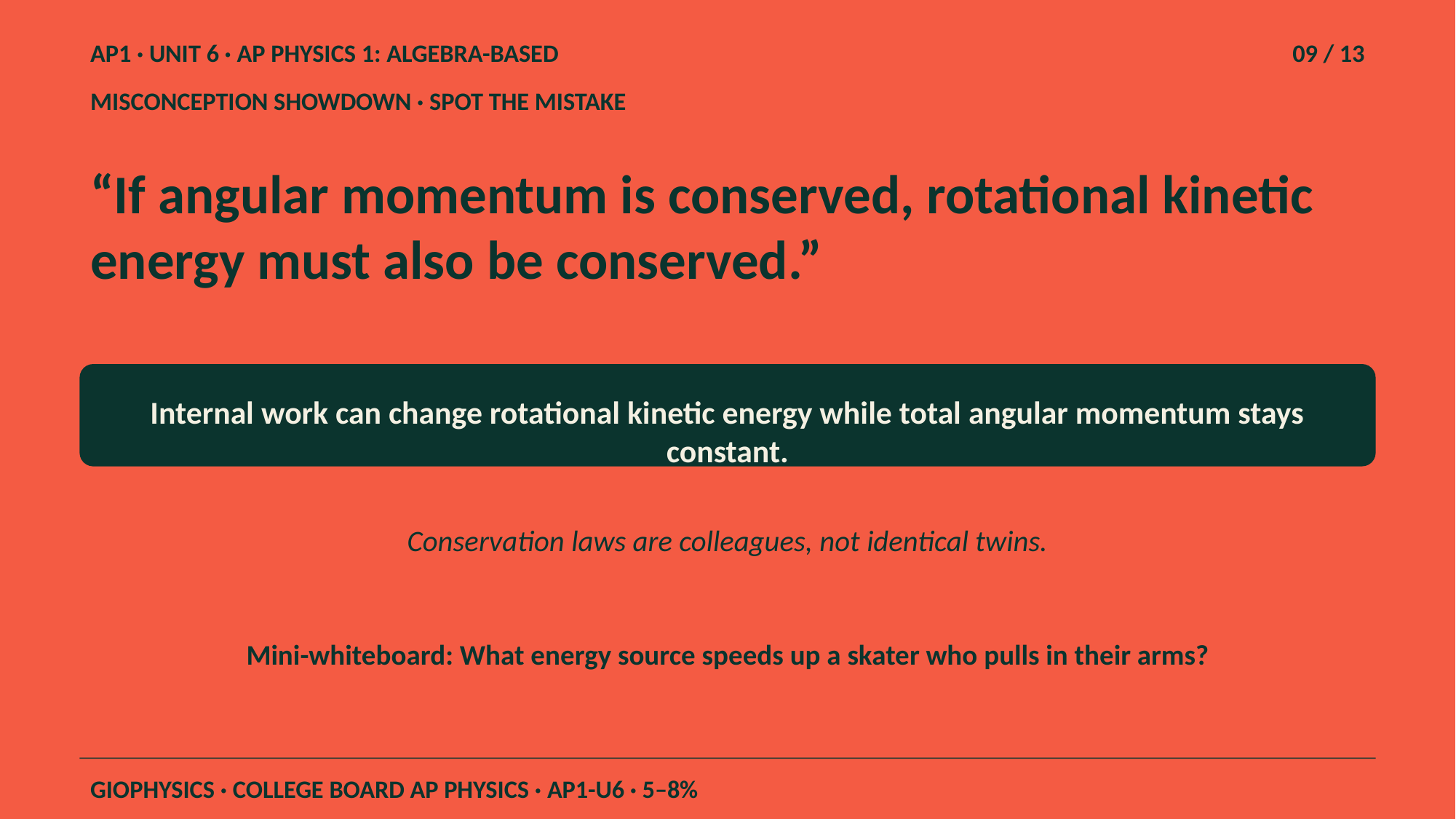

AP1 · UNIT 6 · AP PHYSICS 1: ALGEBRA-BASED
09 / 13
MISCONCEPTION SHOWDOWN · SPOT THE MISTAKE
“If angular momentum is conserved, rotational kinetic energy must also be conserved.”

Internal work can change rotational kinetic energy while total angular momentum stays constant.
Conservation laws are colleagues, not identical twins.
Mini-whiteboard: What energy source speeds up a skater who pulls in their arms?

GIOPHYSICS · COLLEGE BOARD AP PHYSICS · AP1-U6 · 5–8%